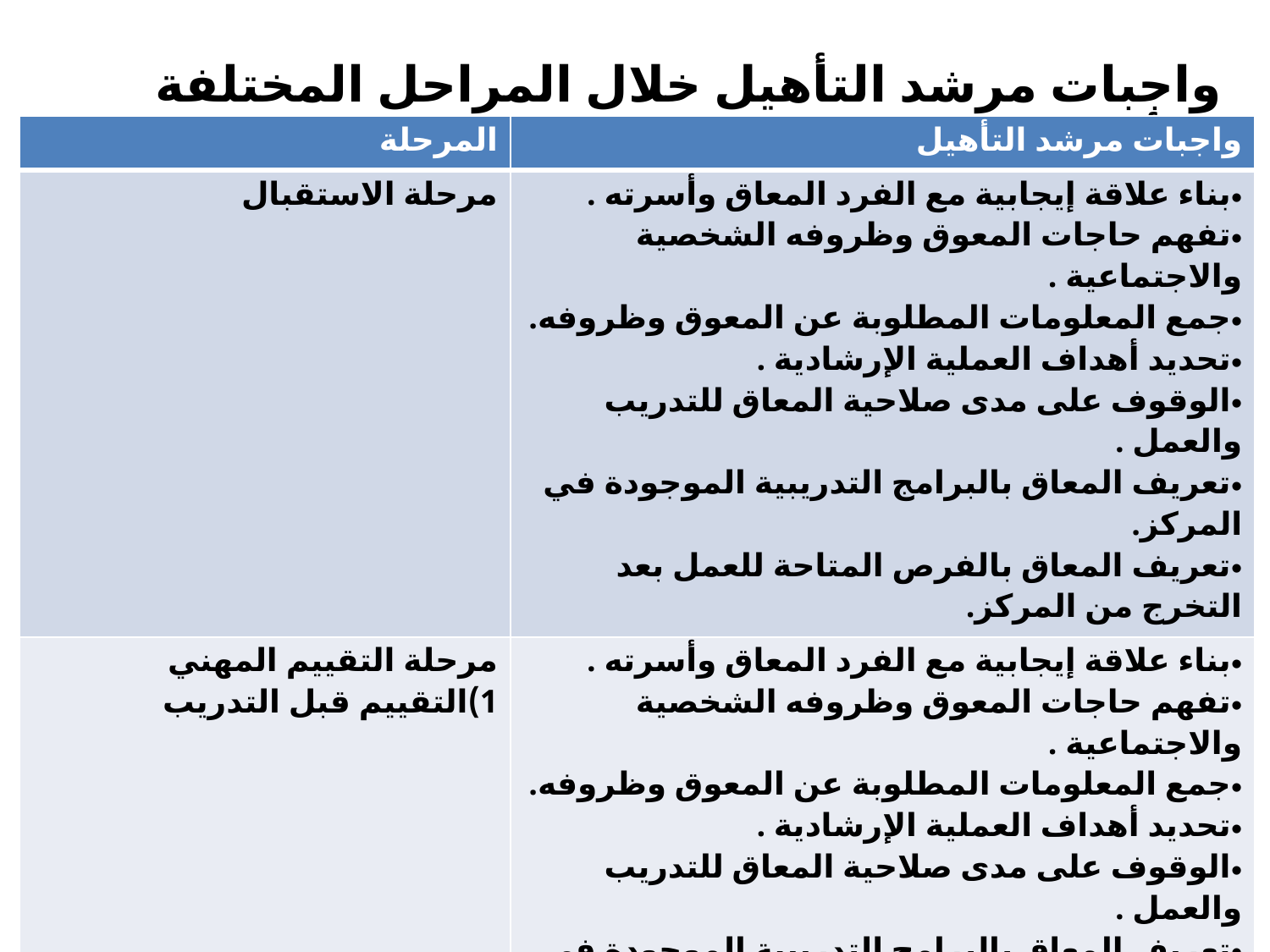

واجبات مرشد التأهيل خلال المراحل المختلفة للتأهيل المهني

| المرحلة | واجبات مرشد التأهيل |
| --- | --- |
| مرحلة الاستقبال | بناء علاقة إيجابية مع الفرد المعاق وأسرته . تفهم حاجات المعوق وظروفه الشخصية والاجتماعية . جمع المعلومات المطلوبة عن المعوق وظروفه. تحديد أهداف العملية الإرشادية . الوقوف على مدى صلاحية المعاق للتدريب والعمل . تعريف المعاق بالبرامج التدريبية الموجودة في المركز. تعريف المعاق بالفرص المتاحة للعمل بعد التخرج من المركز. |
| مرحلة التقييم المهني 1)التقييم قبل التدريب | بناء علاقة إيجابية مع الفرد المعاق وأسرته . تفهم حاجات المعوق وظروفه الشخصية والاجتماعية . جمع المعلومات المطلوبة عن المعوق وظروفه. تحديد أهداف العملية الإرشادية . الوقوف على مدى صلاحية المعاق للتدريب والعمل . تعريف المعاق بالبرامج التدريبية الموجودة في المركز. تعريف المعاق بالفرص المتاحة للعمل بعد التخرج من المركز. |
| 2)التقييم المستمر خلال مرحلة التدريب | تقديم التوجيه المهني . تقديم الإرشاد الفردي والجمعي وخدمات التكيف المهني . |
| المرحلة | واجبات مرشد التأهيل |
| --- | --- |
| مرحلة الاستقبال | بناء علاقة إيجابية مع الفرد المعاق وأسرته . تفهم حاجات المعوق وظروفه الشخصية والاجتماعية . جمع المعلومات المطلوبة عن المعوق وظروفه. تحديد أهداف العملية الإرشادية . الوقوف على مدى صلاحية المعاق للتدريب والعمل . تعريف المعاق بالبرامج التدريبية الموجودة في المركز. تعريف المعاق بالفرص المتاحة للعمل بعد التخرج من المركز. |
| مرحلة التقييم المهني 1)التقييم قبل التدريب | تخطيط وتنسيق عملية التقييم . جمع المعلومات والاطلاع على التقارير المرفقة في الملف .إدارة وتطبيق الاختبارات التقييمية . تفسير النتائج للمعاق وأسرته . تقديم المعلومات لفريق التأهيل لمساعدته في وضع الخطة الفردية . |
| 2)التقييم المستمر خلال مرحلة التدريب | تقديم التوجيه المهني . تقديم الإرشاد الفردي والجمعي وخدمات التكيف المهني |